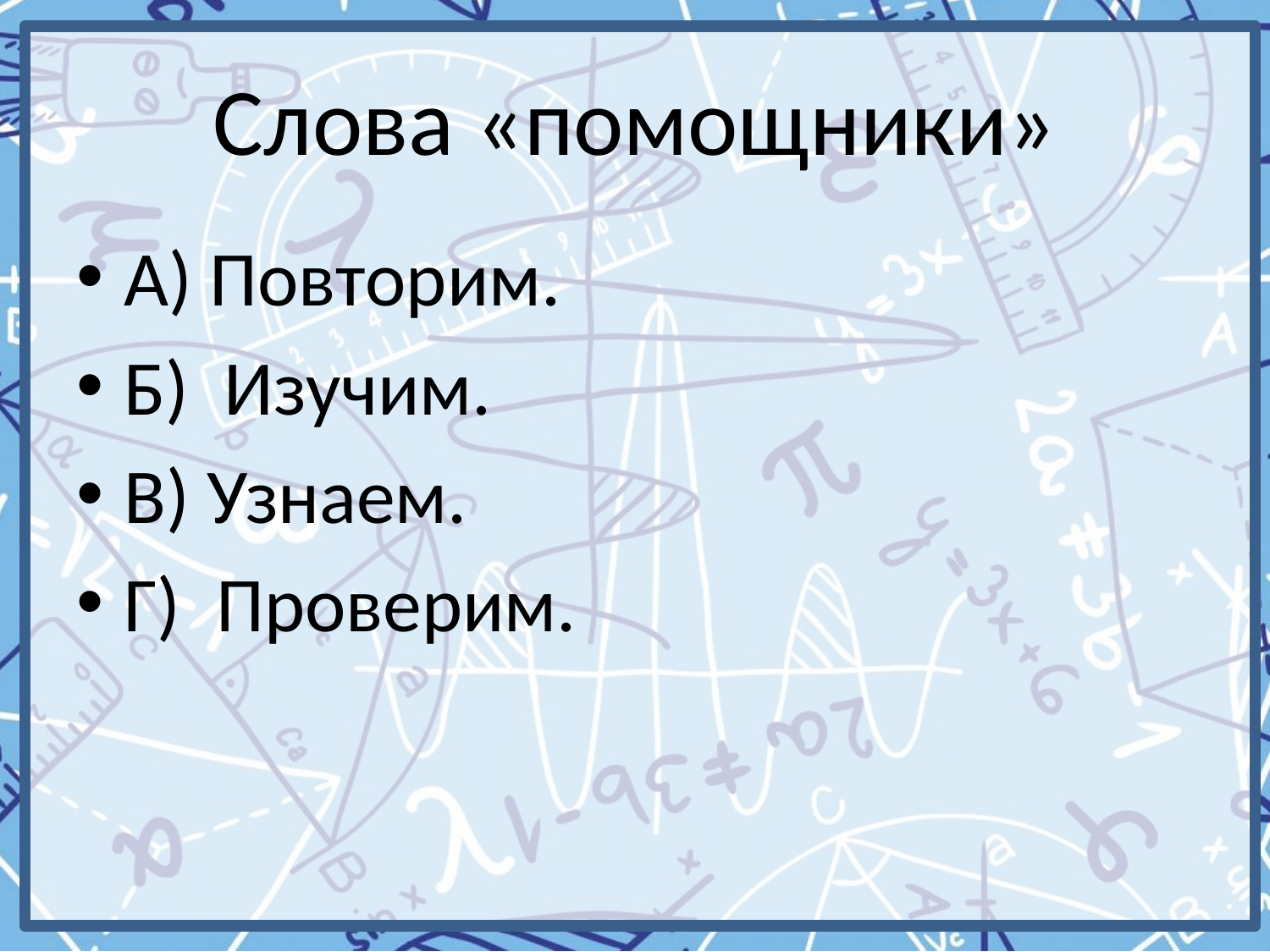

# Слова «помощники»
А) Повторим.
Б)  Изучим.
В) Узнаем.
Г)  Проверим.